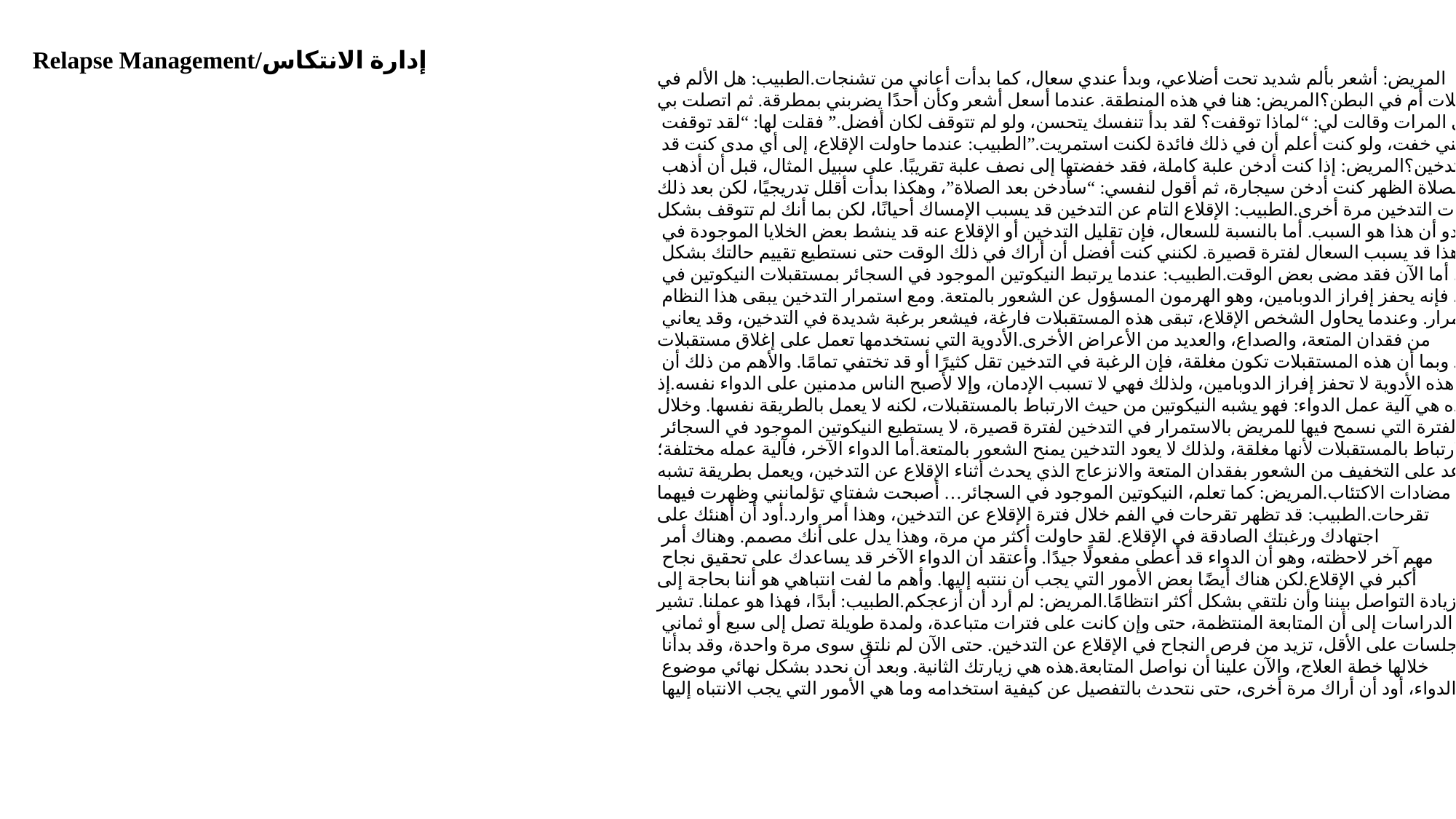

# Relapse Management/إدارة الانتكاس
المريض: أشعر بألم شديد تحت أضلاعي، وبدأ عندي سعال، كما بدأت أعاني من تشنجات.الطبيب: هل الألم في
العضلات أم في البطن؟المريض: هنا في هذه المنطقة. عندما أسعل أشعر وكأن أحدًا يضربني بمطرقة. ثم اتصلت بي
 سيدة في إحدى المرات وقالت لي: “لماذا توقفت؟ لقد بدأ تنفسك يتحسن، ولو لم تتوقف لكان أفضل.” فقلت لها: “لقد توقفت
 لأنني خفت، ولو كنت أعلم أن في ذلك فائدة لكنت استمريت.”الطبيب: عندما حاولت الإقلاع، إلى أي مدى كنت قد
 خففت التدخين؟المريض: إذا كنت أدخن علبة كاملة، فقد خفضتها إلى نصف علبة تقريبًا. على سبيل المثال، قبل أن أذهب
لصلاة الظهر كنت أدخن سيجارة، ثم أقول لنفسي: “سأدخن بعد الصلاة”، وهكذا بدأت أقلل تدريجيًا، لكن بعد ذلك
عدت وزدت التدخين مرة أخرى.الطبيب: الإقلاع التام عن التدخين قد يسبب الإمساك أحيانًا، لكن بما أنك لم تتوقف بشكل
 كامل، فلا يبدو أن هذا هو السبب. أما بالنسبة للسعال، فإن تقليل التدخين أو الإقلاع عنه قد ينشط بعض الخلايا الموجودة في
 الرئتين، وهذا قد يسبب السعال لفترة قصيرة. لكنني كنت أفضل أن أراك في ذلك الوقت حتى نستطيع تقييم حالتك بشكل
 أفضل، أما الآن فقد مضى بعض الوقت.الطبيب: عندما يرتبط النيكوتين الموجود في السجائر بمستقبلات النيكوتين في
 الدماغ، فإنه يحفز إفراز الدوبامين، وهو الهرمون المسؤول عن الشعور بالمتعة. ومع استمرار التدخين يبقى هذا النظام
 نشطًا باستمرار. وعندما يحاول الشخص الإقلاع، تبقى هذه المستقبلات فارغة، فيشعر برغبة شديدة في التدخين، وقد يعاني
من فقدان المتعة، والصداع، والعديد من الأعراض الأخرى.الأدوية التي نستخدمها تعمل على إغلاق مستقبلات
 النيكوتين. وبما أن هذه المستقبلات تكون مغلقة، فإن الرغبة في التدخين تقل كثيرًا أو قد تختفي تمامًا. والأهم من ذلك أن
هذه الأدوية لا تحفز إفراز الدوبامين، ولذلك فهي لا تسبب الإدمان، وإلا لأصبح الناس مدمنين على الدواء نفسه.إذ
ن، هذه هي آلية عمل الدواء: فهو يشبه النيكوتين من حيث الارتباط بالمستقبلات، لكنه لا يعمل بالطريقة نفسها. وخلال
 الفترة التي نسمح فيها للمريض بالاستمرار في التدخين لفترة قصيرة، لا يستطيع النيكوتين الموجود في السجائر
الارتباط بالمستقبلات لأنها مغلقة، ولذلك لا يعود التدخين يمنح الشعور بالمتعة.أما الدواء الآخر، فآلية عمله مختلفة؛
إذ يساعد على التخفيف من الشعور بفقدان المتعة والانزعاج الذي يحدث أثناء الإقلاع عن التدخين، ويعمل بطريقة تشبه
مضادات الاكتئاب.المريض: كما تعلم، النيكوتين الموجود في السجائر… أصبحت شفتاي تؤلمانني وظهرت فيهما
تقرحات.الطبيب: قد تظهر تقرحات في الفم خلال فترة الإقلاع عن التدخين، وهذا أمر وارد.أود أن أهنئك على
 اجتهادك ورغبتك الصادقة في الإقلاع. لقد حاولت أكثر من مرة، وهذا يدل على أنك مصمم. وهناك أمر
 مهم آخر لاحظته، وهو أن الدواء قد أعطى مفعولًا جيدًا. وأعتقد أن الدواء الآخر قد يساعدك على تحقيق نجاح
أكبر في الإقلاع.لكن هناك أيضًا بعض الأمور التي يجب أن ننتبه إليها. وأهم ما لفت انتباهي هو أننا بحاجة إلى
زيادة التواصل بيننا وأن نلتقي بشكل أكثر انتظامًا.المريض: لم أرد أن أزعجكم.الطبيب: أبدًا، فهذا هو عملنا. تشير
 الدراسات إلى أن المتابعة المنتظمة، حتى وإن كانت على فترات متباعدة، ولمدة طويلة تصل إلى سبع أو ثماني
 جلسات على الأقل، تزيد من فرص النجاح في الإقلاع عن التدخين. حتى الآن لم نلتقِ سوى مرة واحدة، وقد بدأنا
 خلالها خطة العلاج، والآن علينا أن نواصل المتابعة.هذه هي زيارتك الثانية. وبعد أن نحدد بشكل نهائي موضوع
 الدواء، أود أن أراك مرة أخرى، حتى نتحدث بالتفصيل عن كيفية استخدامه وما هي الأمور التي يجب الانتباه إليها.